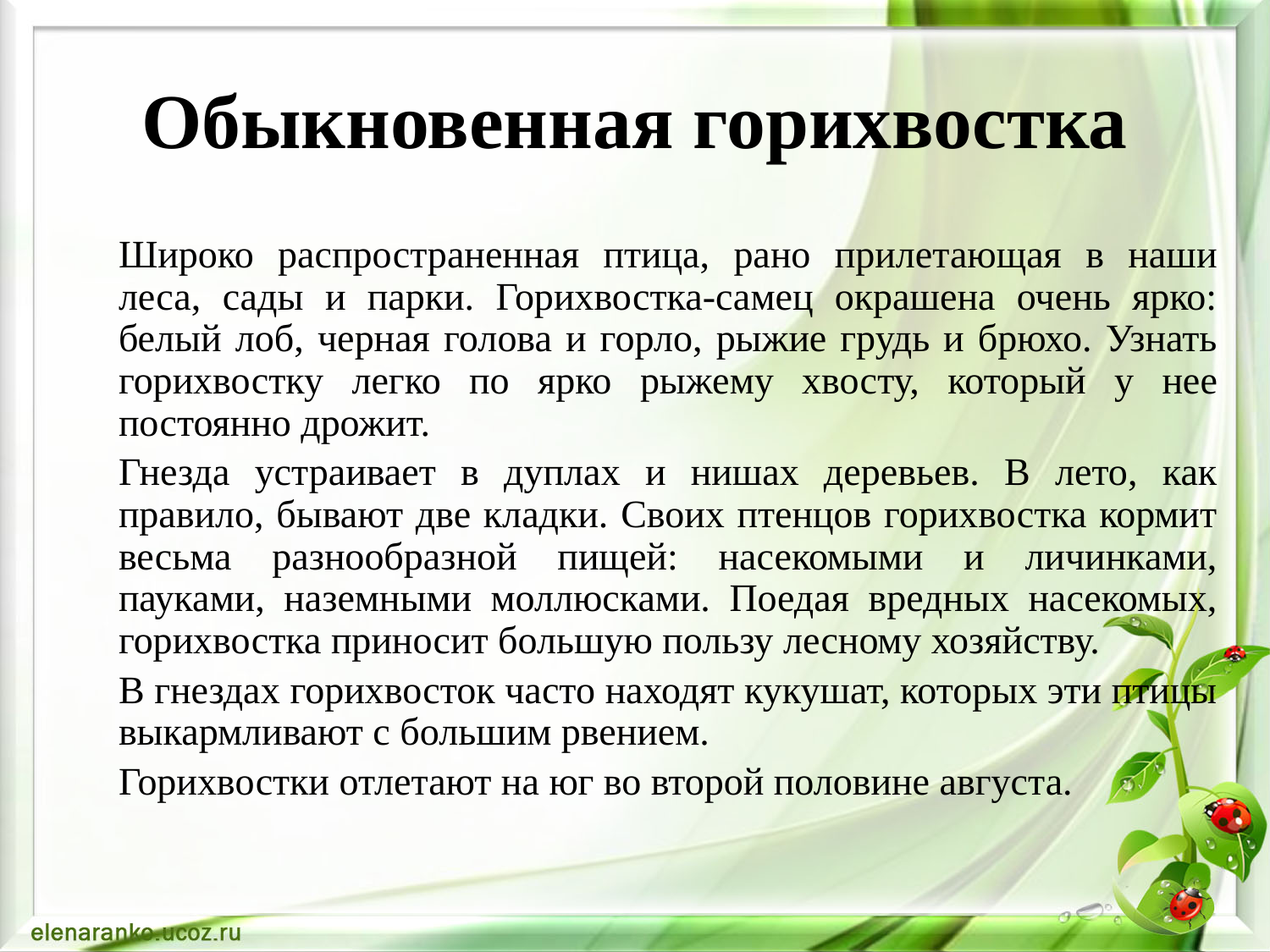

# Обыкновенная горихвостка
	Широко распространенная птица, рано прилетающая в наши леса, сады и парки. Горихвостка-самец окрашена очень ярко: белый лоб, черная голова и горло, рыжие грудь и брюхо. Узнать горихвостку легко по ярко рыжему хвосту, который у нее постоянно дрожит.
		Гнезда устраивает в дуплах и нишах деревьев. В лето, как правило, бывают две кладки. Своих птенцов горихвостка кормит весьма разнообразной пищей: насекомыми и личинками, пауками, наземными моллюсками. Поедая вредных насекомых, горихвостка приносит большую пользу лесному хозяйству.
		В гнездах горихвосток часто находят кукушат, которых эти птицы выкармливают с большим рвением.
		Горихвостки отлетают на юг во второй половине августа.